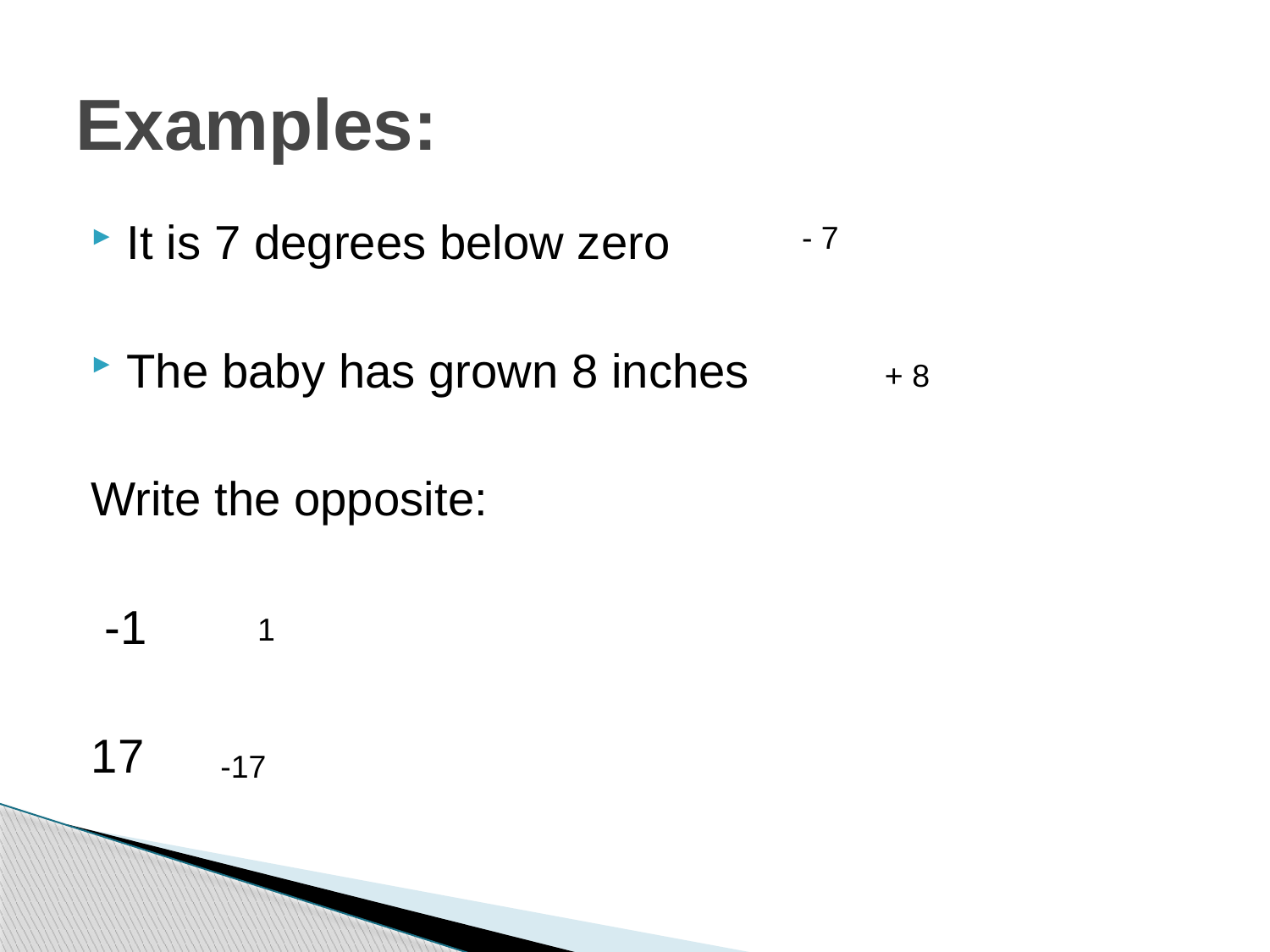

# Examples:
It is 7 degrees below zero

The baby has grown 8 inches

Write the opposite:

 -1

17
- 7
 + 8
1
-17